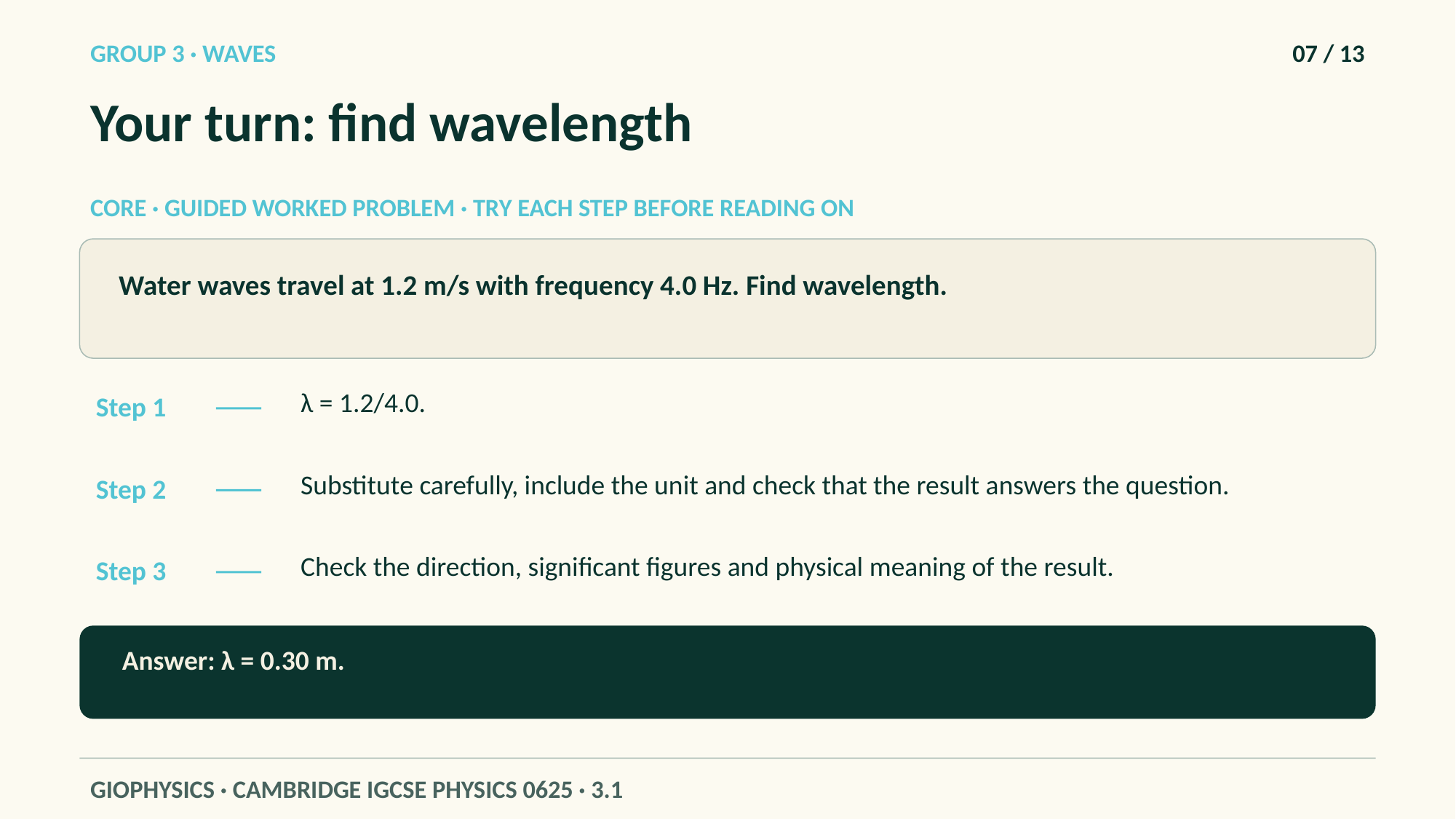

GROUP 3 · WAVES
07 / 13
Your turn: find wavelength
CORE · GUIDED WORKED PROBLEM · TRY EACH STEP BEFORE READING ON

Water waves travel at 1.2 m/s with frequency 4.0 Hz. Find wavelength.
λ = 1.2/4.0.
Step 1

Substitute carefully, include the unit and check that the result answers the question.
Step 2

Check the direction, significant figures and physical meaning of the result.
Step 3

Answer: λ = 0.30 m.

GIOPHYSICS · CAMBRIDGE IGCSE PHYSICS 0625 · 3.1